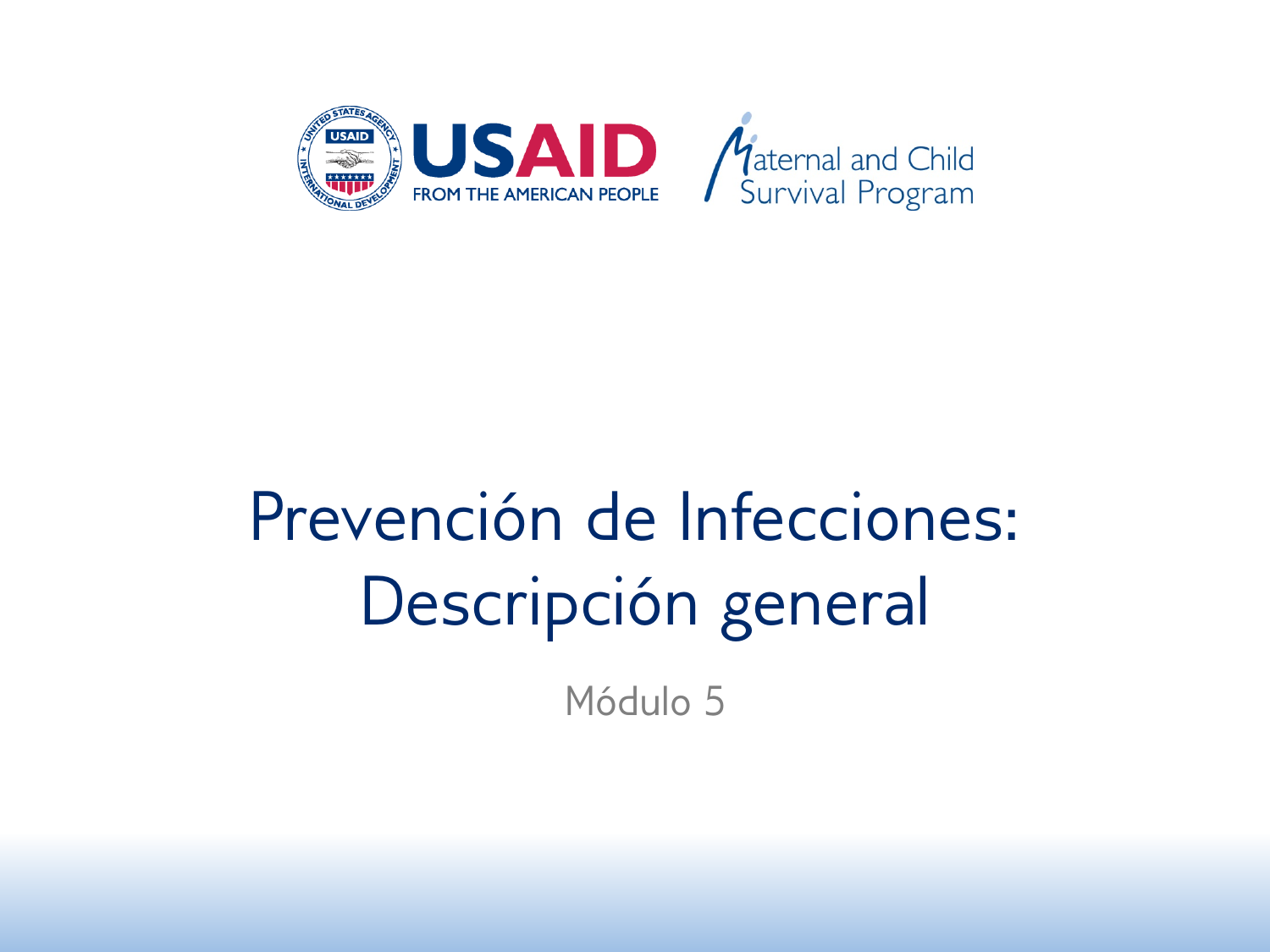

# Prevención de Infecciones: Descripción general
Módulo 5